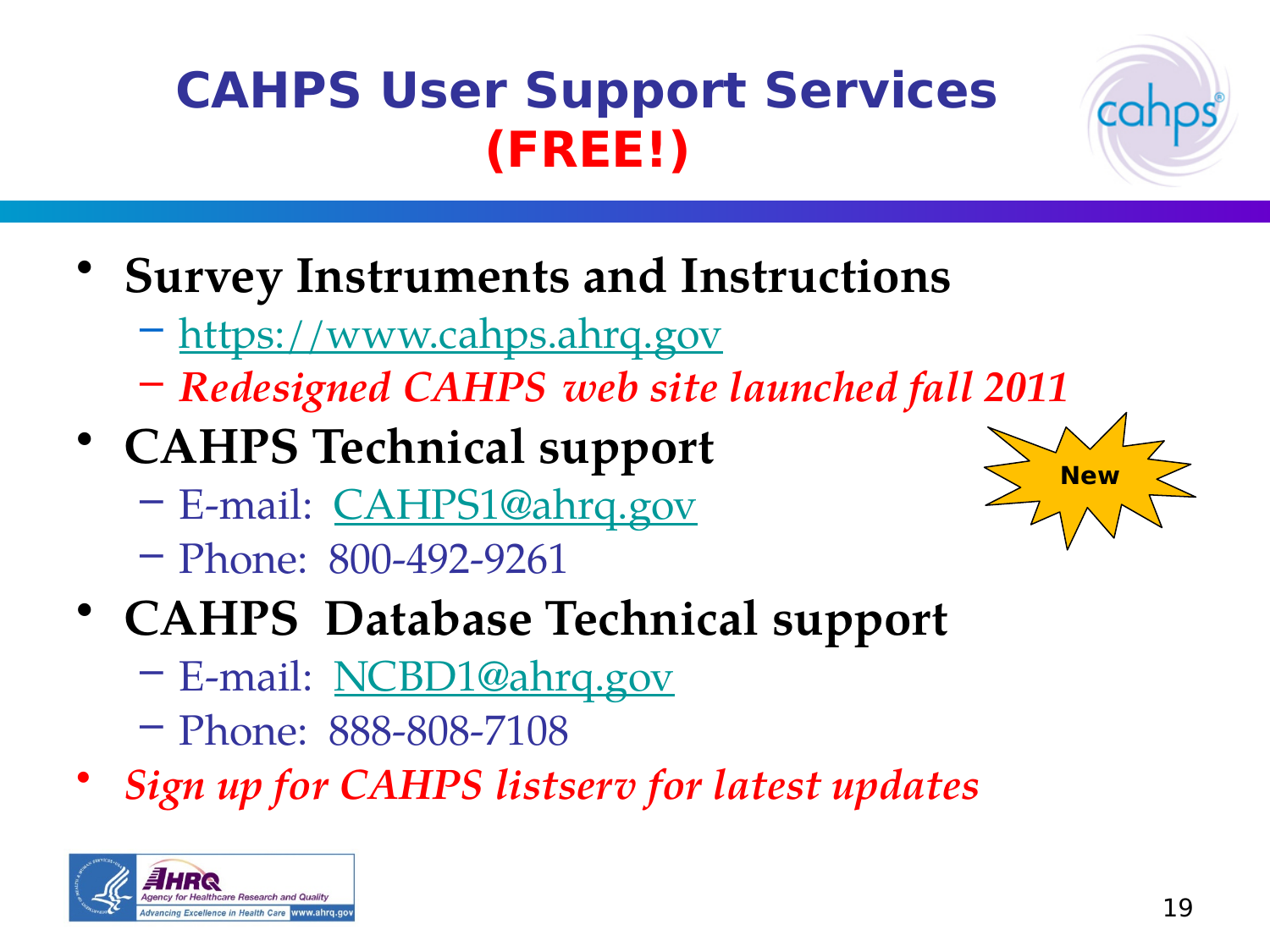

# CAHPS User Support Services (FREE!)
Survey Instruments and Instructions
https://www.cahps.ahrq.gov
Redesigned CAHPS web site launched fall 2011
CAHPS Technical support
E-mail:  CAHPS1@ahrq.gov
Phone:  800-492-9261
CAHPS  Database Technical support
E-mail:  NCBD1@ahrq.gov
Phone:  888-808-7108
Sign up for CAHPS listserv for latest updates

New
19